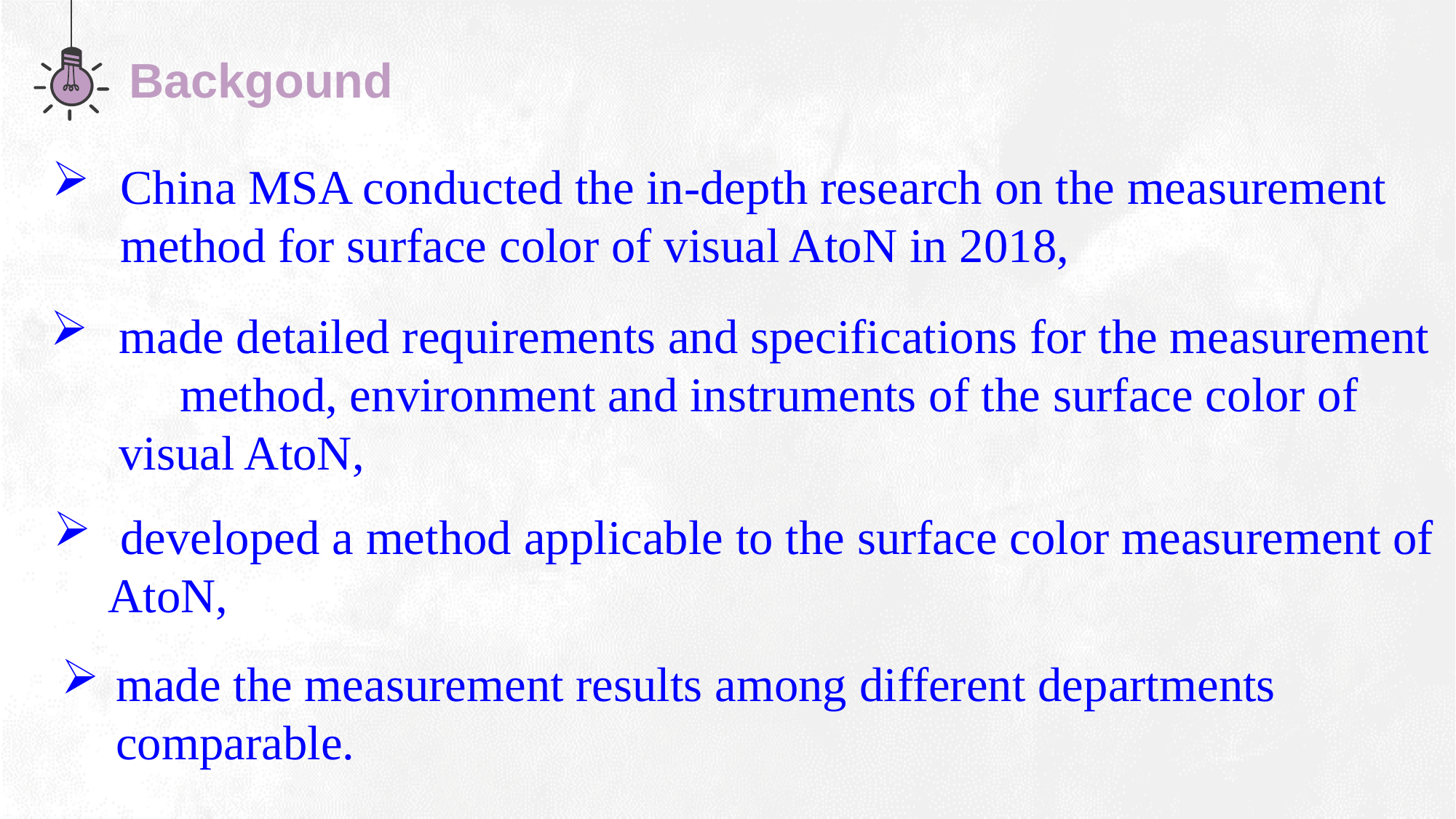

Backgound
China MSA conducted the in-depth research on the measurement method for surface color of visual AtoN in 2018,
e7d195523061f1c0deeec63e560781cfd59afb0ea006f2a87ABB68BF51EA6619813959095094C18C62A12F549504892A4AAA8C1554C6663626E05CA27F281A14E6983772AFC3FB97135759321DEA3D70CCCB10945EC5A0322096E752803368C2184698845E3CCD6DB7F651295A8E4F3FDC19EA64A2B4A4AC1434B55AAE41CF0BF61B375C23F3039959E085EE760725AA

made detailed requirements and specifications for the measurement        method, environment and instruments of the surface color of visual AtoN,
 developed a method applicable to the surface color measurement of AtoN,
made the measurement results among different departments comparable.